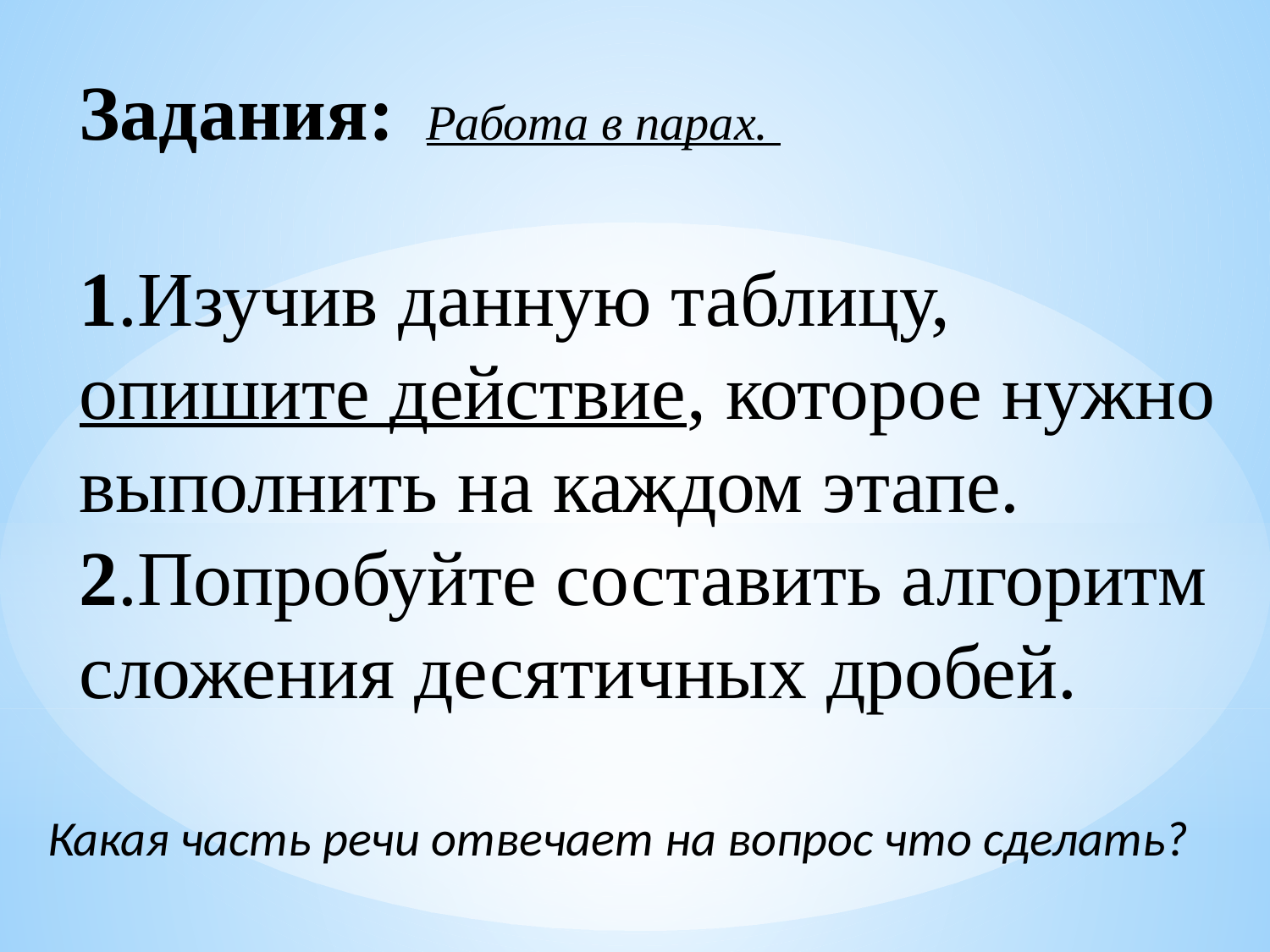

Задания:  Работа в парах.

1.Изучив данную таблицу, опишите действие, которое нужно выполнить на каждом этапе.
2.Попробуйте составить алгоритм сложения десятичных дробей.

Какая часть речи отвечает на вопрос что сделать?